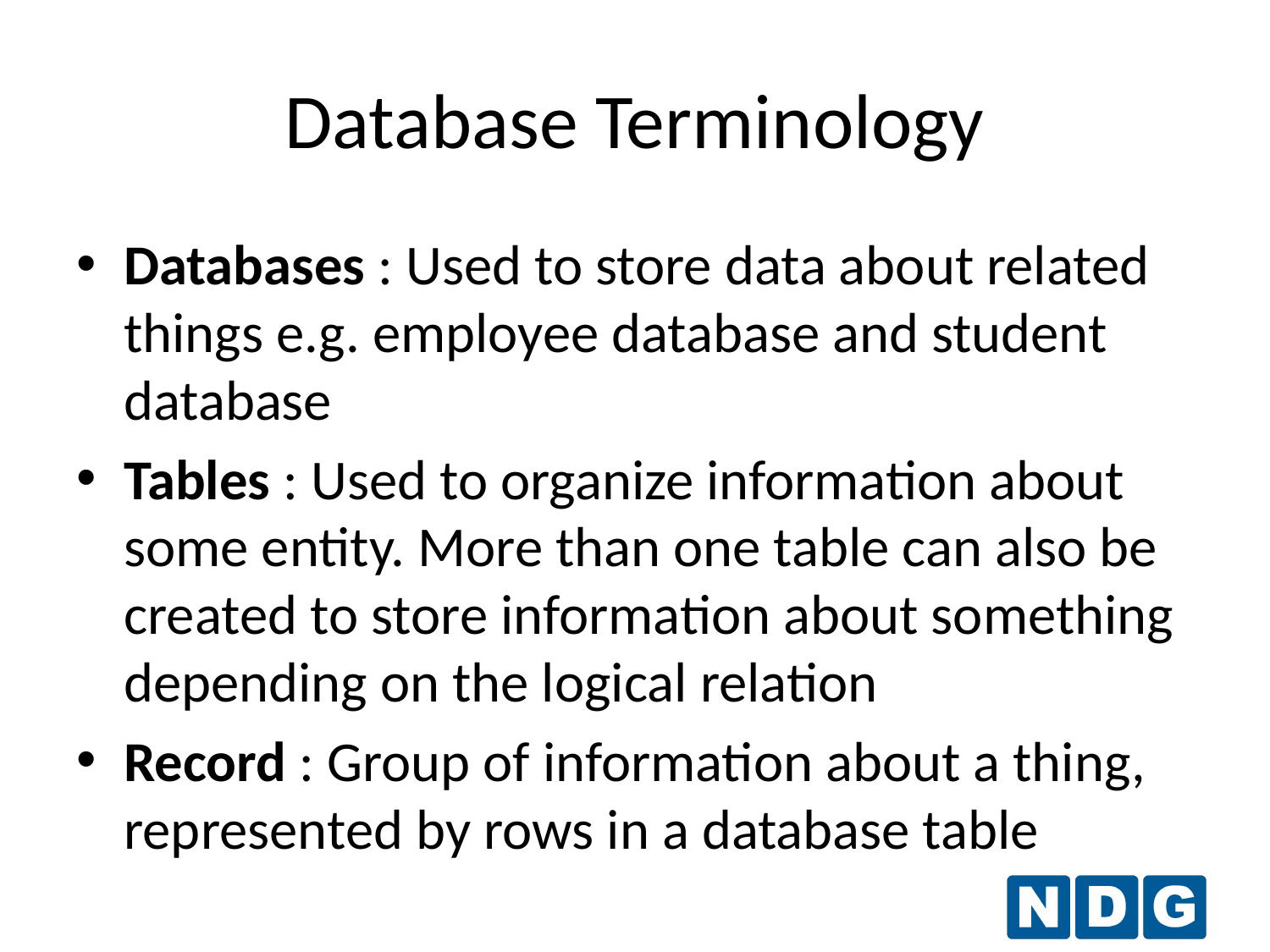

Database Terminology
Databases : Used to store data about related things e.g. employee database and student database
Tables : Used to organize information about some entity. More than one table can also be created to store information about something depending on the logical relation
Record : Group of information about a thing, represented by rows in a database table